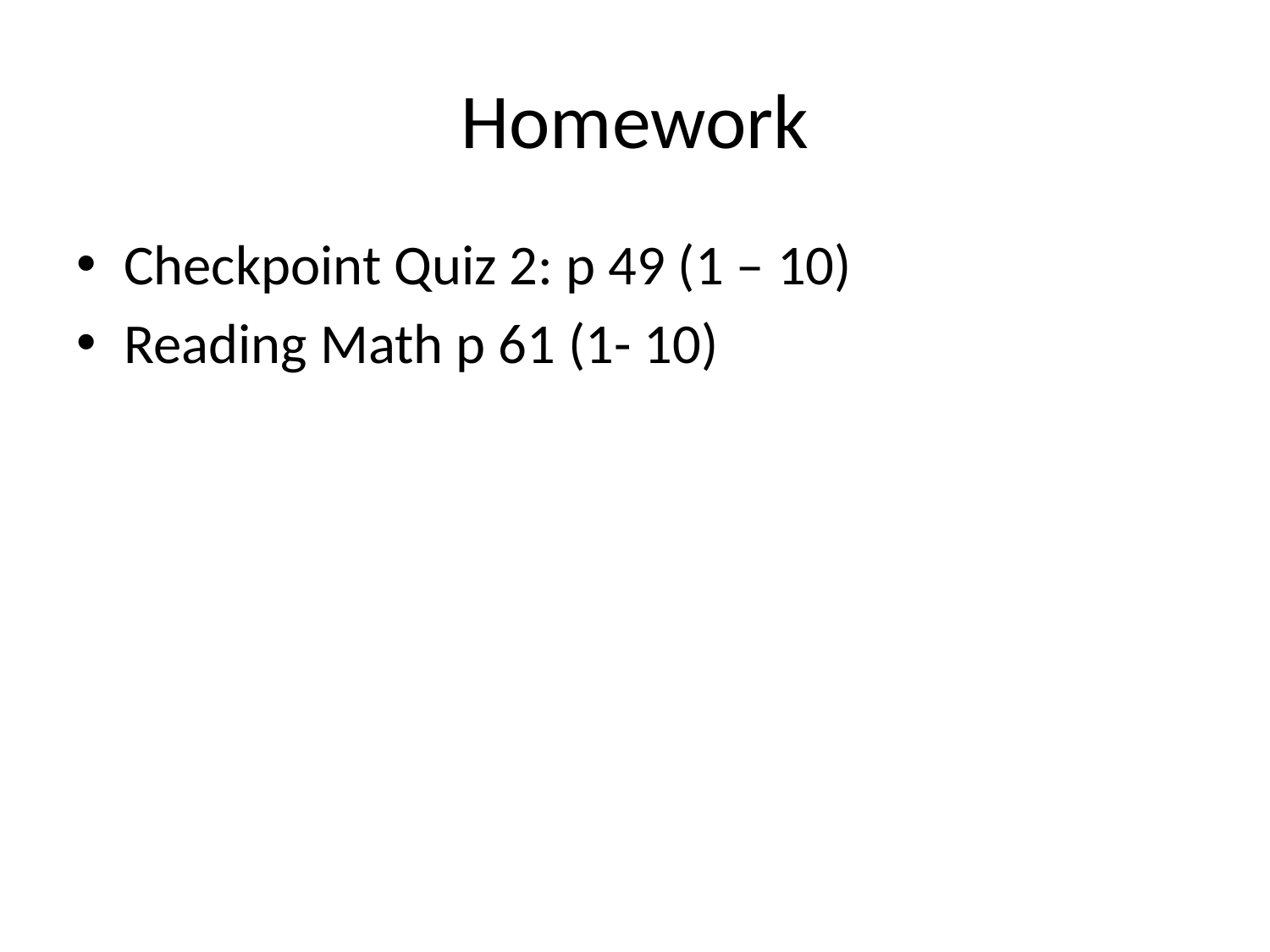

# Homework
Checkpoint Quiz 2: p 49 (1 – 10)
Reading Math p 61 (1- 10)